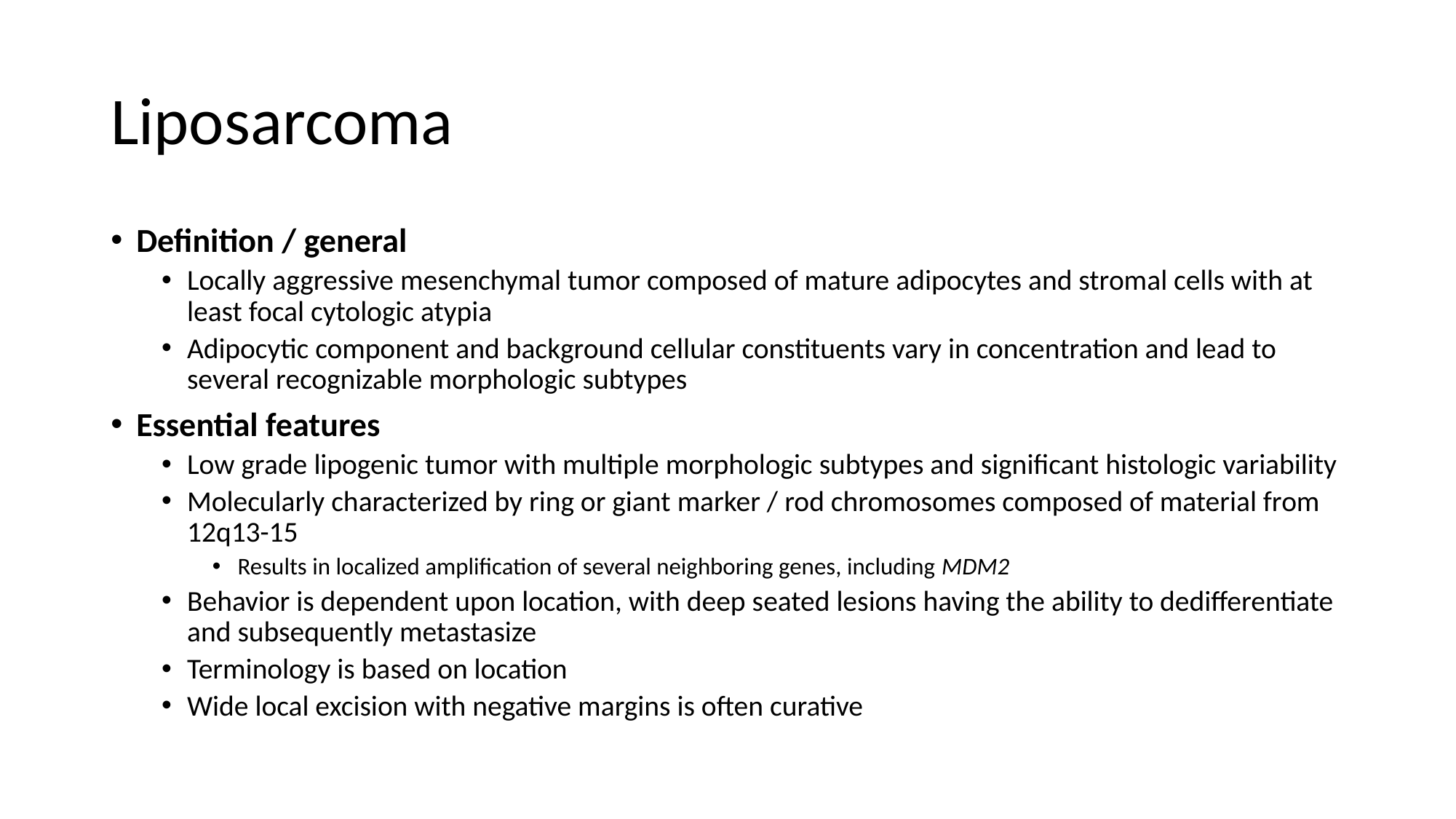

# Liposarcoma
Definition / general
Locally aggressive mesenchymal tumor composed of mature adipocytes and stromal cells with at least focal cytologic atypia
Adipocytic component and background cellular constituents vary in concentration and lead to several recognizable morphologic subtypes
Essential features
Low grade lipogenic tumor with multiple morphologic subtypes and significant histologic variability
Molecularly characterized by ring or giant marker / rod chromosomes composed of material from 12q13-15
Results in localized amplification of several neighboring genes, including MDM2
Behavior is dependent upon location, with deep seated lesions having the ability to dedifferentiate and subsequently metastasize
Terminology is based on location
Wide local excision with negative margins is often curative